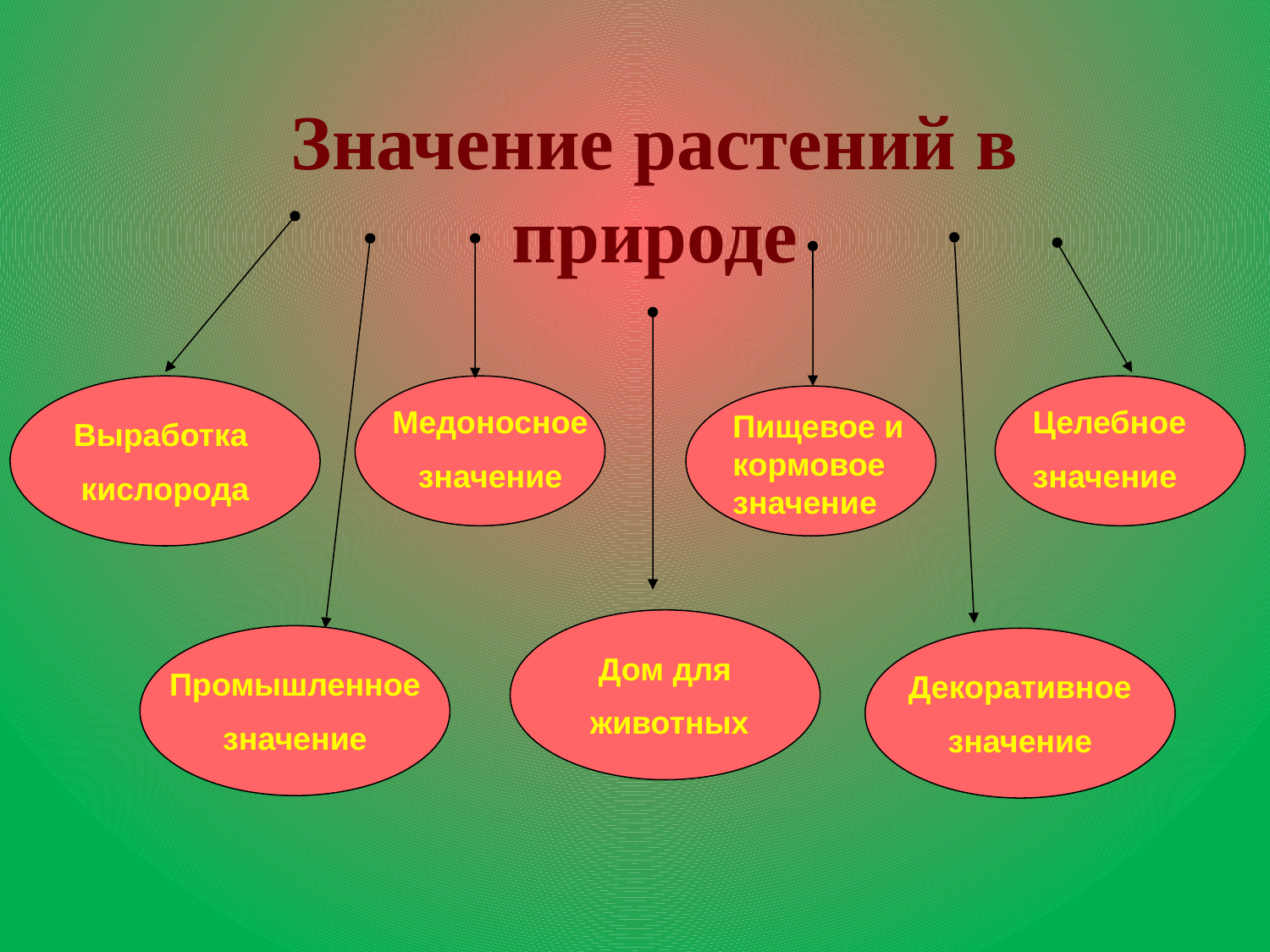

Значение растений в природе

Выработка
кислорода

Медоносное
значение

Целебное
значение

Пищевое и кормовое значение

Дом для
 животных
Промышленное
значение

Декоративное
значение